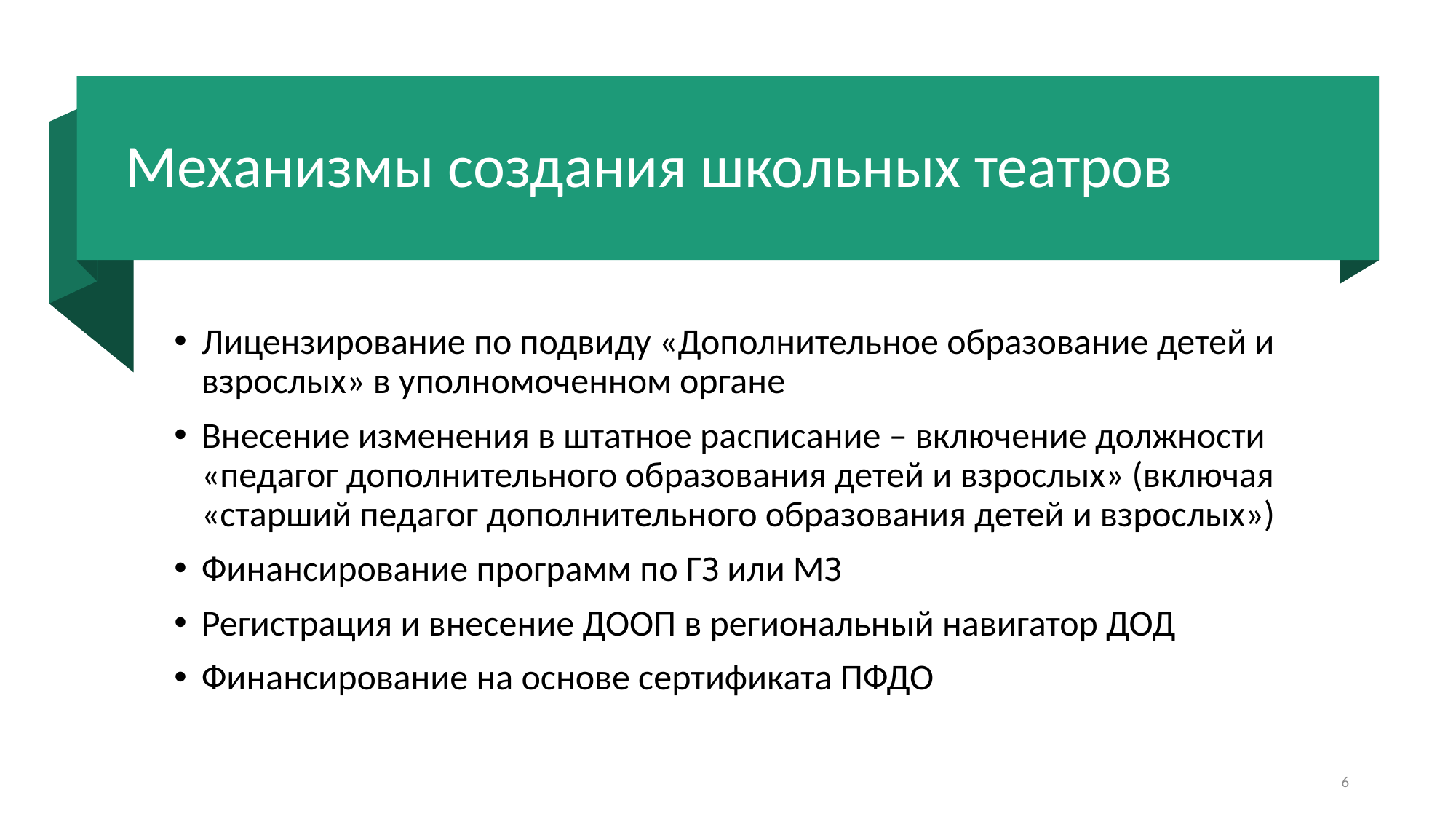

# Механизмы создания школьных театров

Лицензирование по подвиду «Дополнительное образование детей и взрослых» в уполномоченном органе
Внесение изменения в штатное расписание – включение должности «педагог дополнительного образования детей и взрослых» (включая «старший педагог дополнительного образования детей и взрослых»)
Финансирование программ по ГЗ или МЗ
Регистрация и внесение ДООП в региональный навигатор ДОД
Финансирование на основе сертификата ПФДО
6